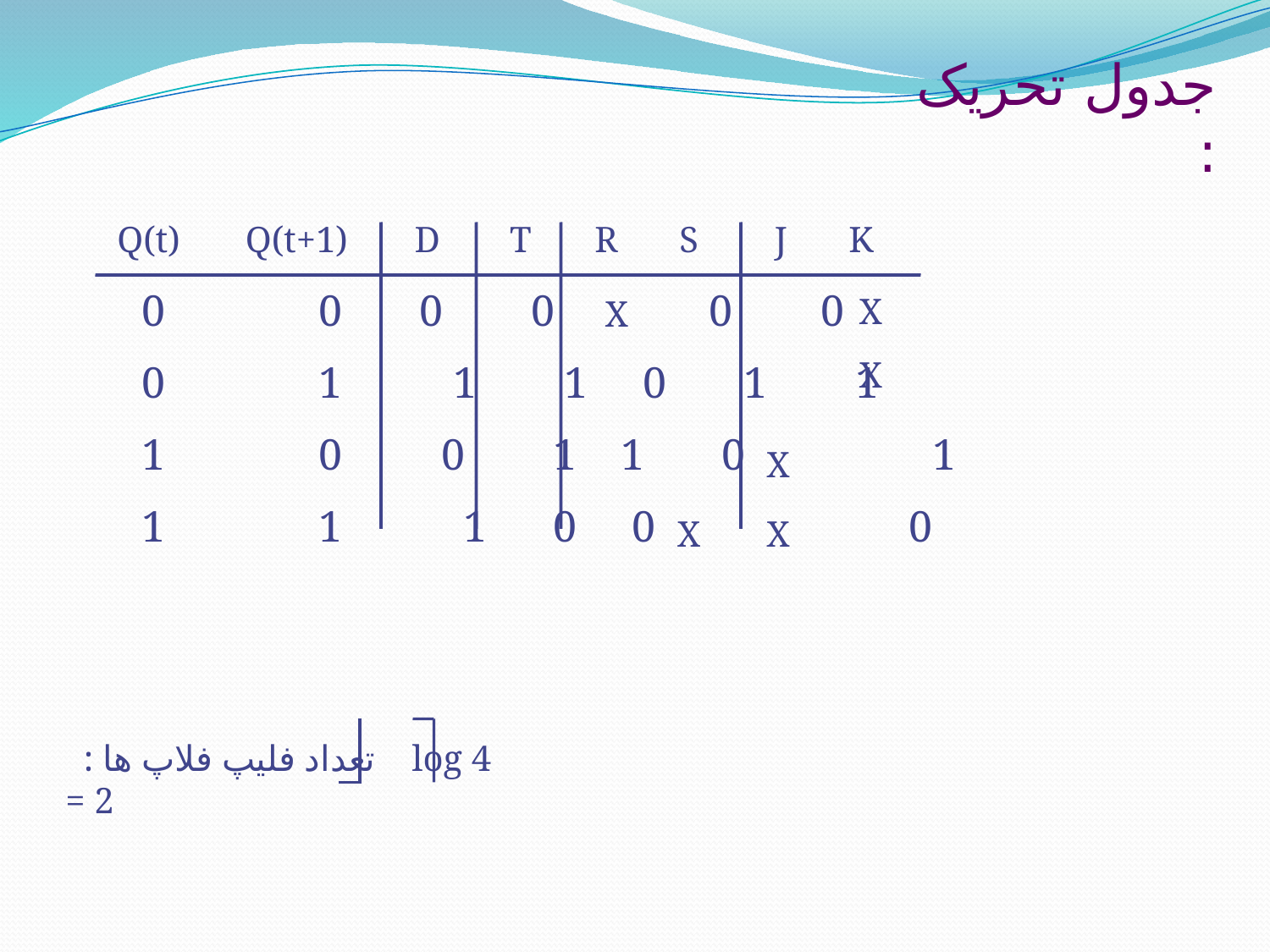

# جدول تحریک :
Q(t)
Q(t+1)
D
T
R
S
J
K

0              0       0        0              0        0
0              1          1        1     0       1        1
1              0         0        1    1       0                 1
1              1           1      0     0                       0

X
X
X
X
X
X

  : تعداد فلیپ فلاپ ها    log 4   = 2